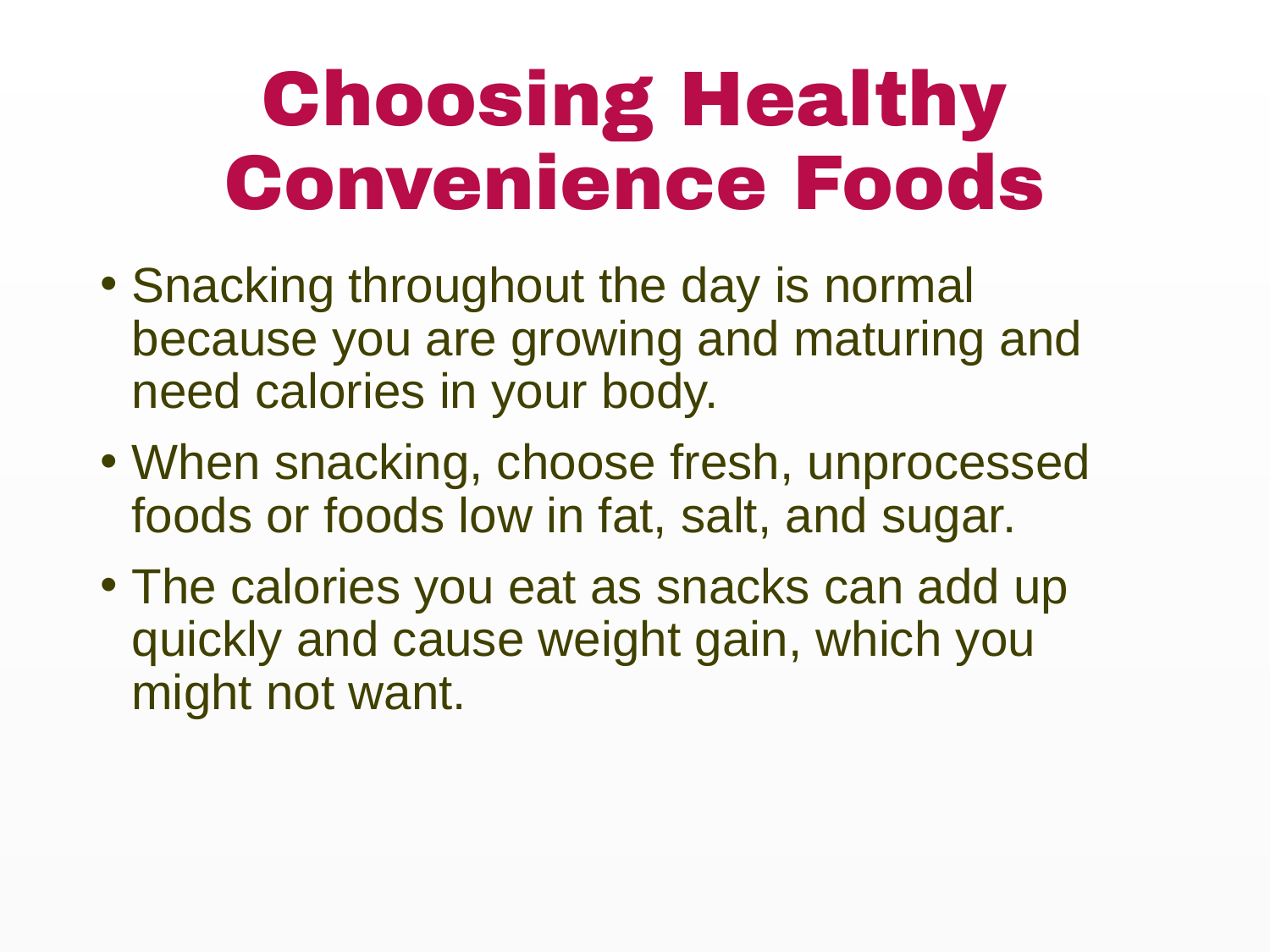

# Choosing Healthy Convenience Foods
Snacking throughout the day is normal because you are growing and maturing and need calories in your body.
When snacking, choose fresh, unprocessed foods or foods low in fat, salt, and sugar.
The calories you eat as snacks can add up quickly and cause weight gain, which you might not want.